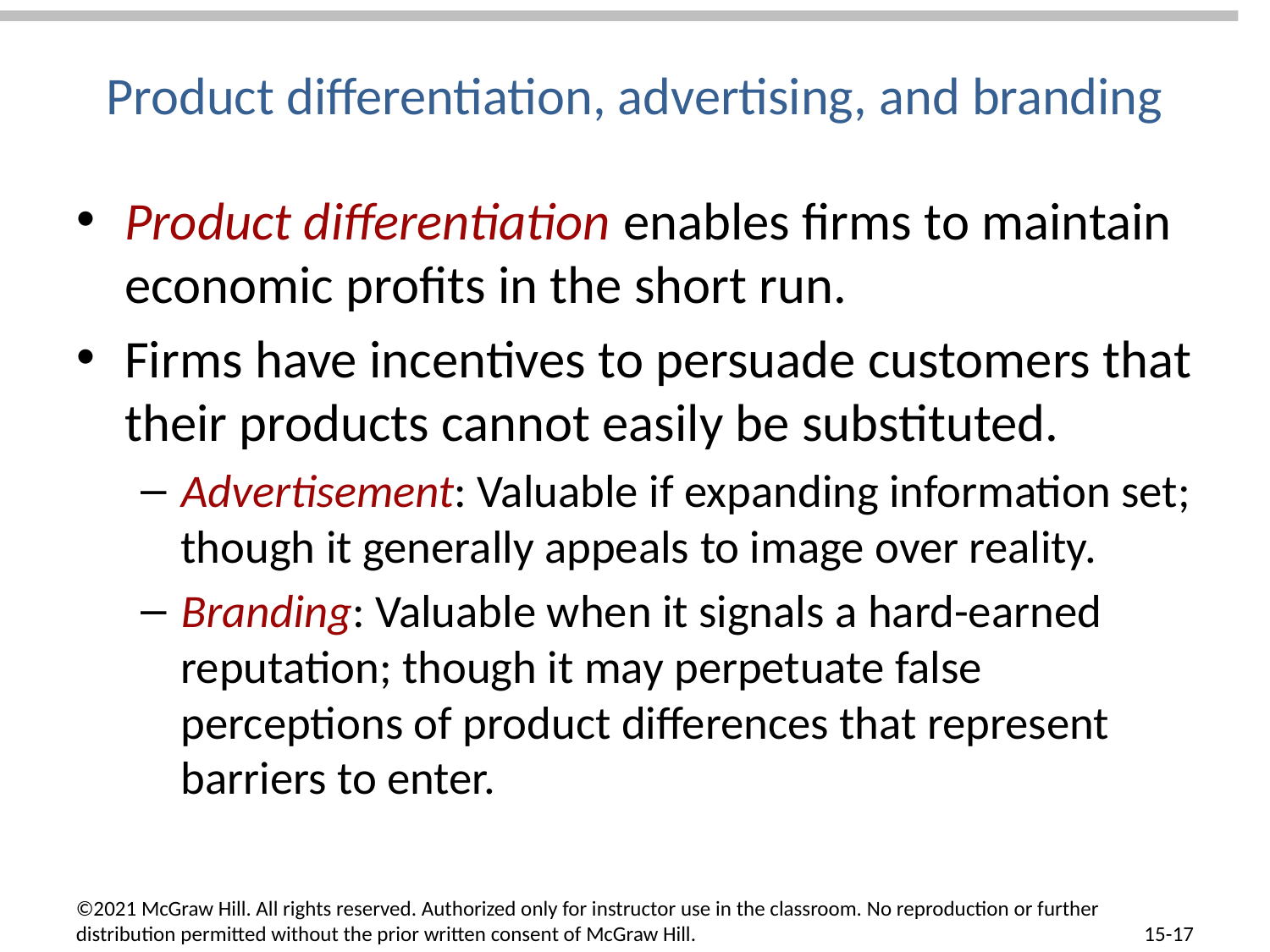

# Product differentiation, advertising, and branding
Product differentiation enables firms to maintain economic profits in the short run.
Firms have incentives to persuade customers that their products cannot easily be substituted.
Advertisement: Valuable if expanding information set; though it generally appeals to image over reality.
Branding: Valuable when it signals a hard-earned reputation; though it may perpetuate false perceptions of product differences that represent barriers to enter.